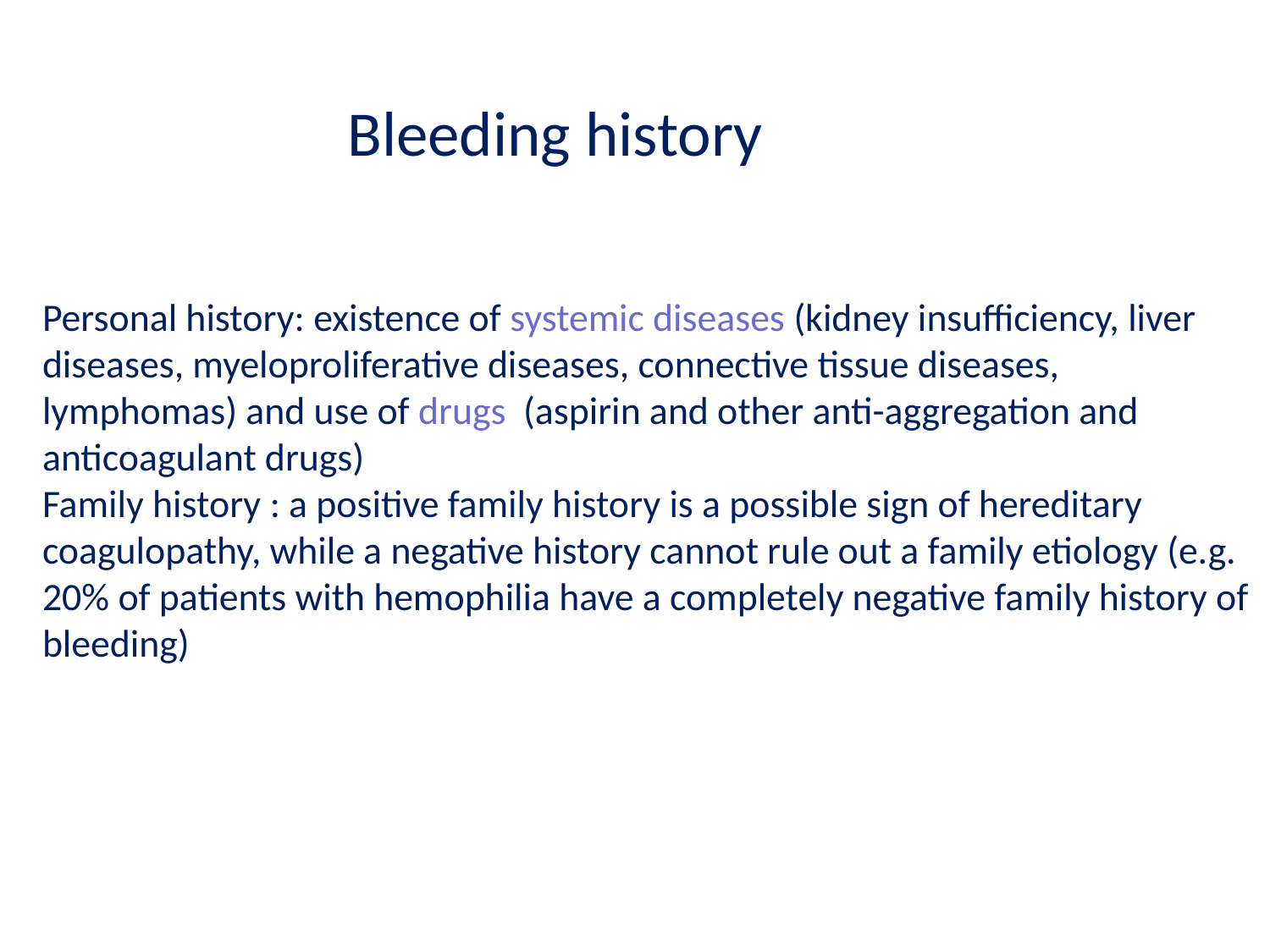

Bleeding history

Personal history: existence of systemic diseases (kidney insufficiency, liver diseases, myeloproliferative diseases, connective tissue diseases, lymphomas) and use of drugs  (aspirin and other anti-aggregation and anticoagulant drugs)
Family history : a positive family history is a possible sign of hereditary coagulopathy, while a negative history cannot rule out a family etiology (e.g. 20% of patients with hemophilia have a completely negative family history of bleeding)